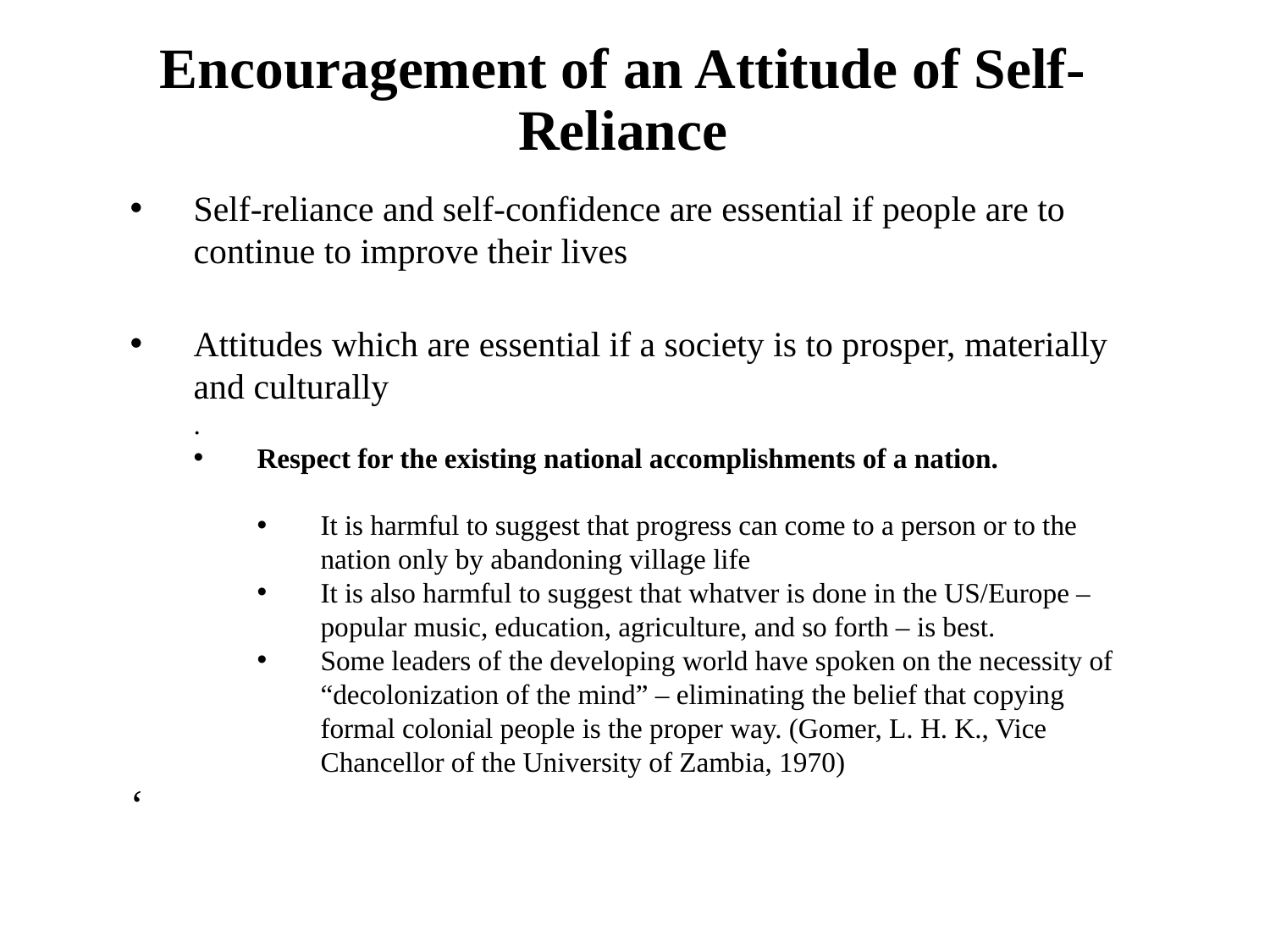

# Encouragement of an Attitude of Self-Reliance
Self-reliance and self-confidence are essential if people are to continue to improve their lives

Attitudes which are essential if a society is to prosper, materially and culturally
.
Respect for the existing national accomplishments of a nation.

It is harmful to suggest that progress can come to a person or to the nation only by abandoning village life
It is also harmful to suggest that whatver is done in the US/Europe – popular music, education, agriculture, and so forth – is best.
Some leaders of the developing world have spoken on the necessity of “decolonization of the mind” – eliminating the belief that copying formal colonial people is the proper way. (Gomer, L. H. K., Vice Chancellor of the University of Zambia, 1970)
‘